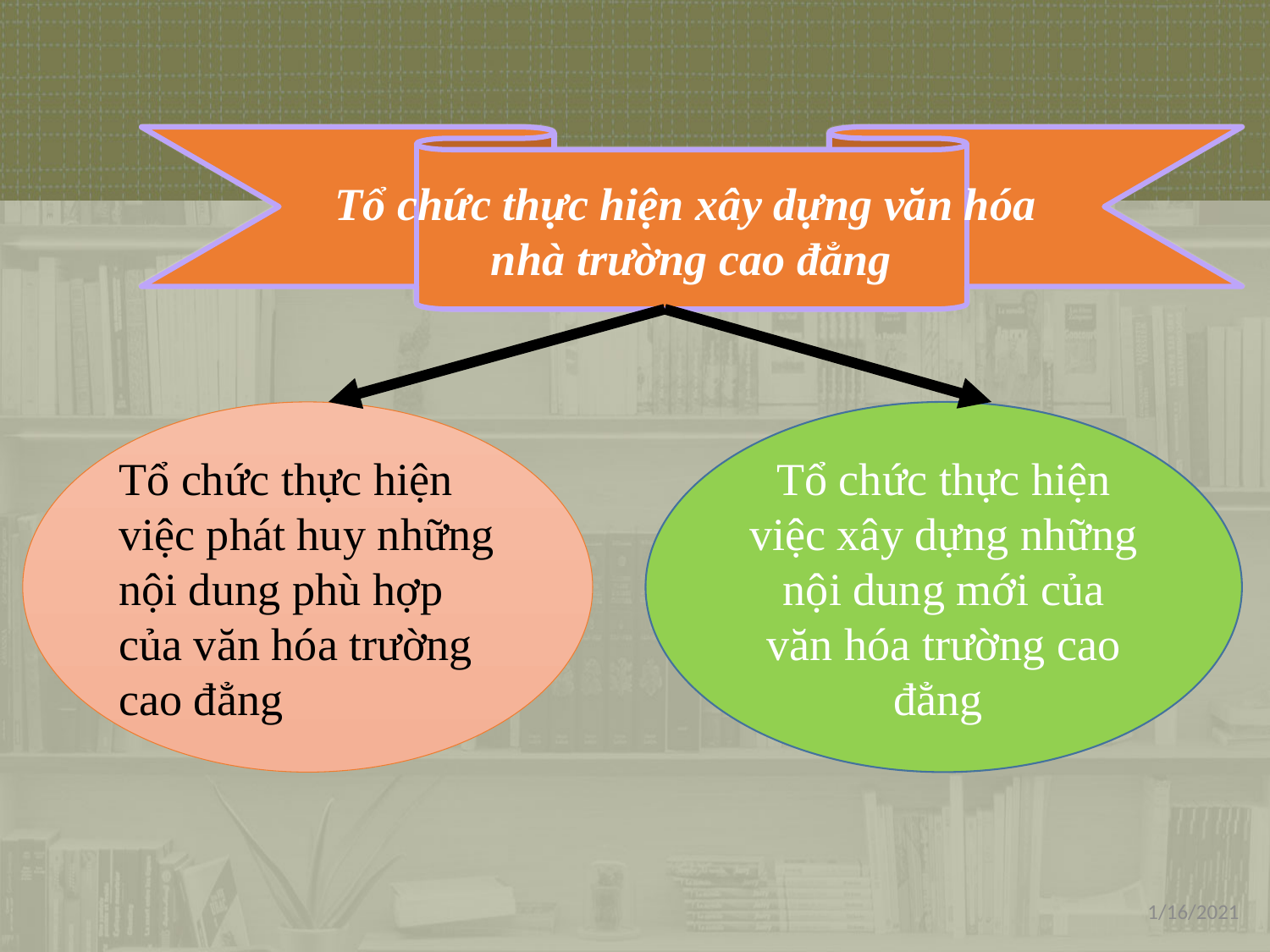

Tổ chức thực hiện xây dựng văn hóa
nhà trường cao đẳng

Tổ chức thực hiện việc phát huy những nội dung phù hợp của văn hóa trường cao đẳng
Tổ chức thực hiện việc xây dựng những nội dung mới của văn hóa trường cao đẳng
1/16/2021